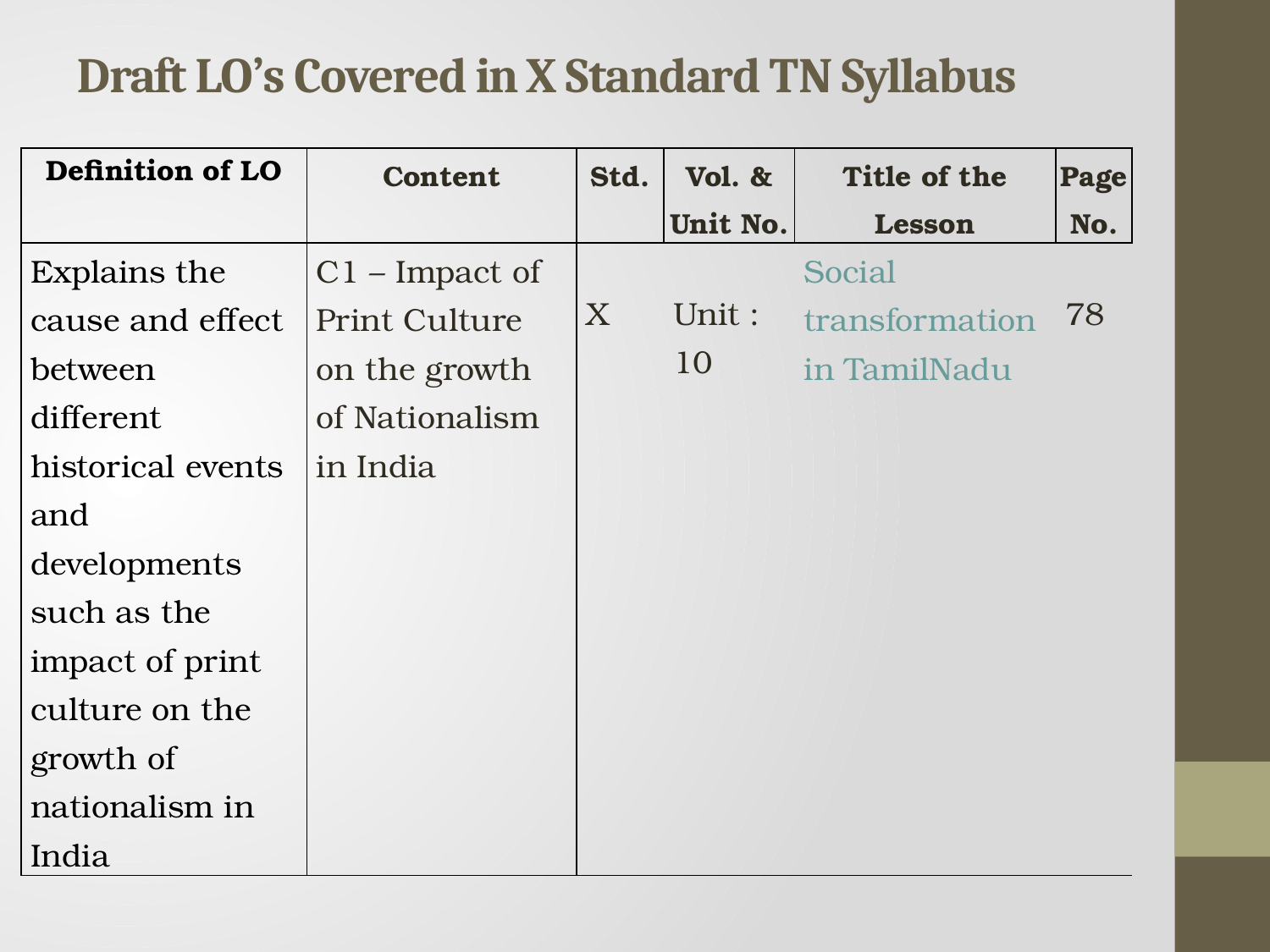

# Draft LO’s Covered in X Standard TN Syllabus
| Definition of LO | Content | Std. | Vol. & Unit No. | Title of the Lesson | Page No. |
| --- | --- | --- | --- | --- | --- |
| Explains the cause and effect between different historical events and developments such as the impact of print culture on the growth of nationalism in India | C1 – Impact of Print Culture on the growth of Nationalism in India | X | Unit : 10 | Social transformation in TamilNadu | 78 |